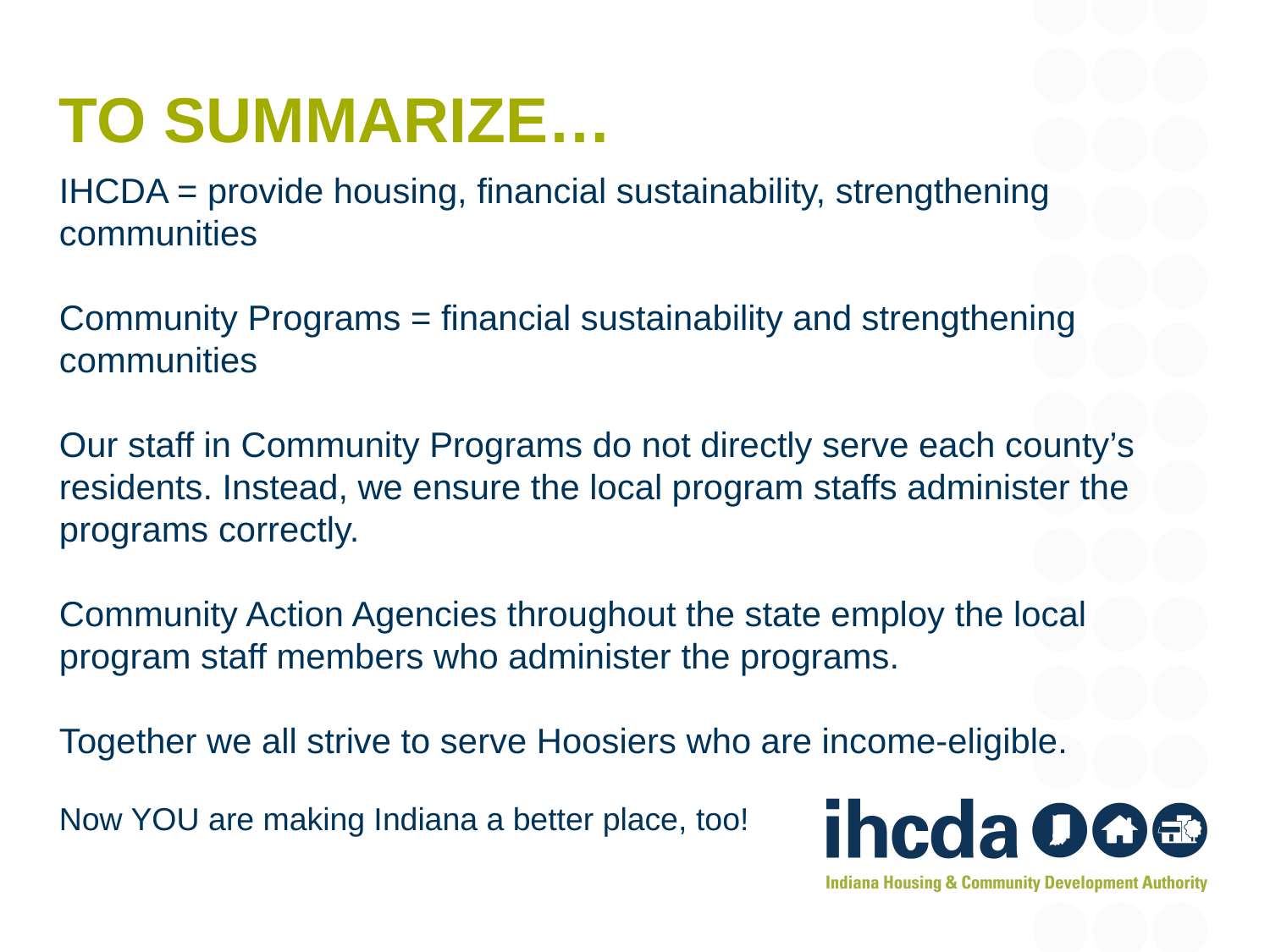

# To summarize…
IHCDA = provide housing, financial sustainability, strengthening communities

Community Programs = financial sustainability and strengthening communities

Our staff in Community Programs do not directly serve each county’s residents. Instead, we ensure the local program staffs administer the programs correctly.

Community Action Agencies throughout the state employ the local program staff members who administer the programs.

Together we all strive to serve Hoosiers who are income-eligible.

Now YOU are making Indiana a better place, too!